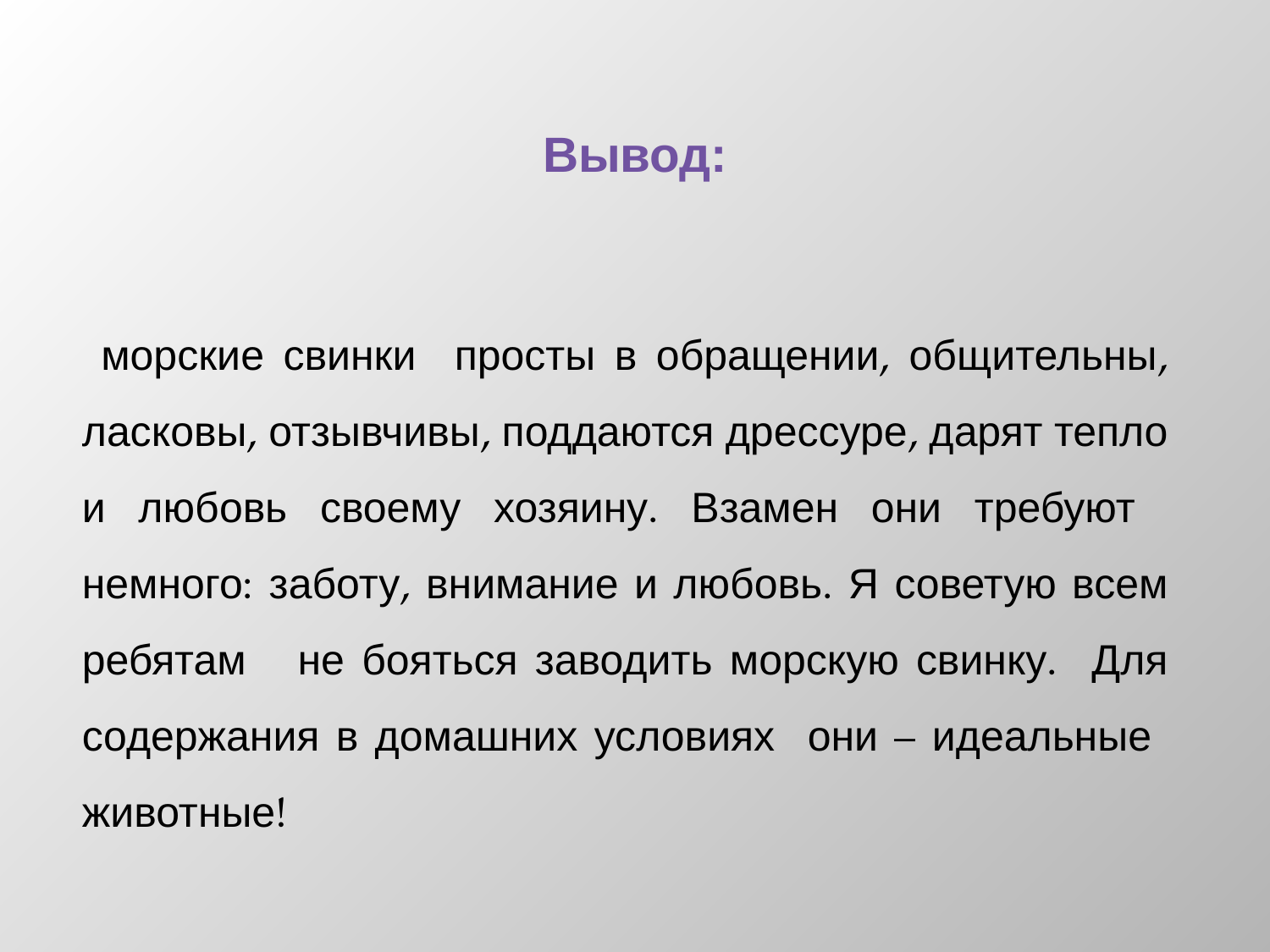

# Вывод:
 морские свинки  просты в обращении, общительны, ласковы, отзывчивы, поддаются дрессуре, дарят тепло и любовь своему хозяину. Взамен они требуют  немного: заботу, внимание и любовь. Я советую всем ребятам   не бояться заводить морскую свинку.  Для содержания в домашних условиях  они – идеальные  животные!